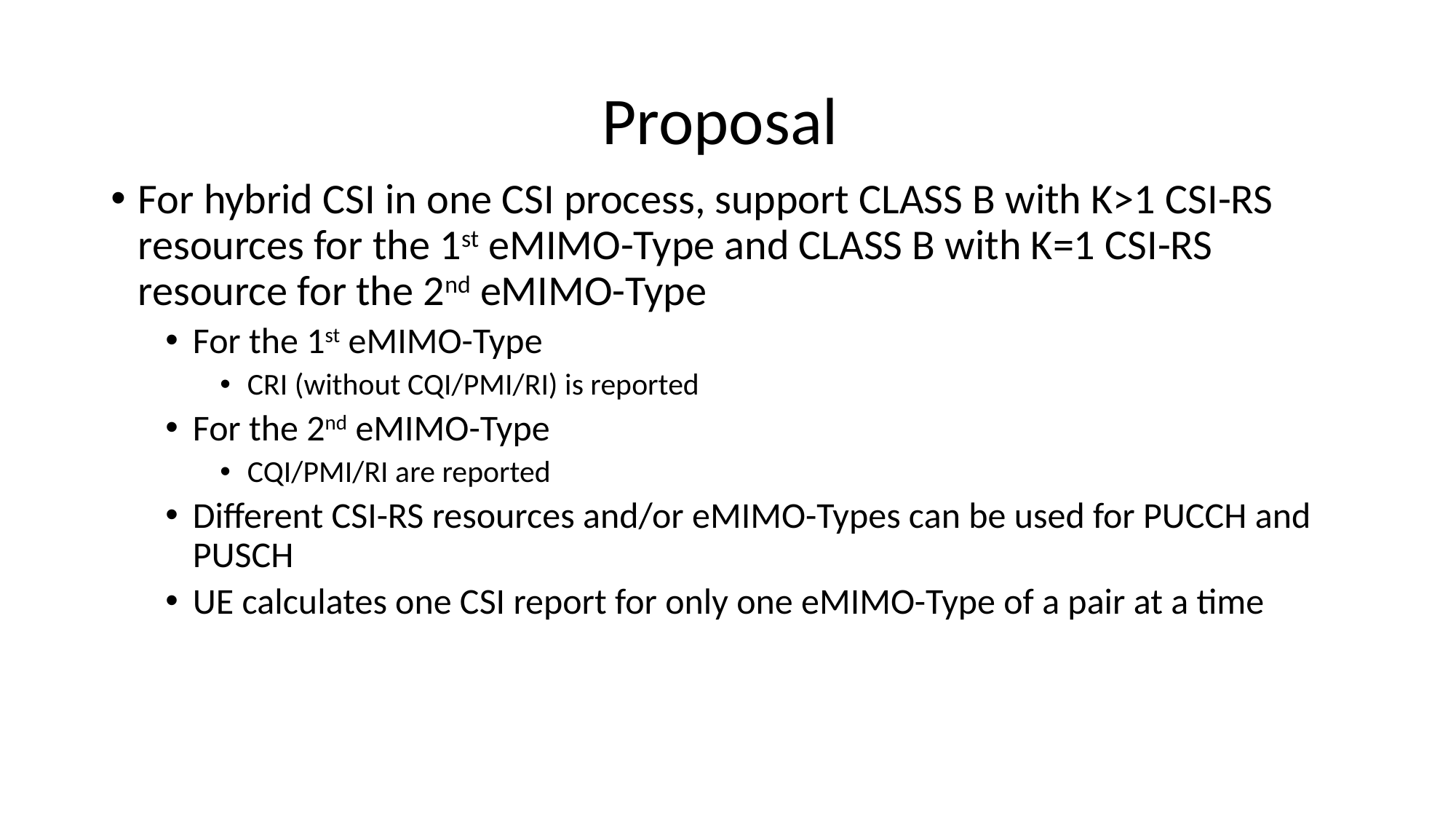

# Proposal
For hybrid CSI in one CSI process, support CLASS B with K>1 CSI-RS resources for the 1st eMIMO-Type and CLASS B with K=1 CSI-RS resource for the 2nd eMIMO-Type
For the 1st eMIMO-Type
CRI (without CQI/PMI/RI) is reported
For the 2nd eMIMO-Type
CQI/PMI/RI are reported
Different CSI-RS resources and/or eMIMO-Types can be used for PUCCH and PUSCH
UE calculates one CSI report for only one eMIMO-Type of a pair at a time